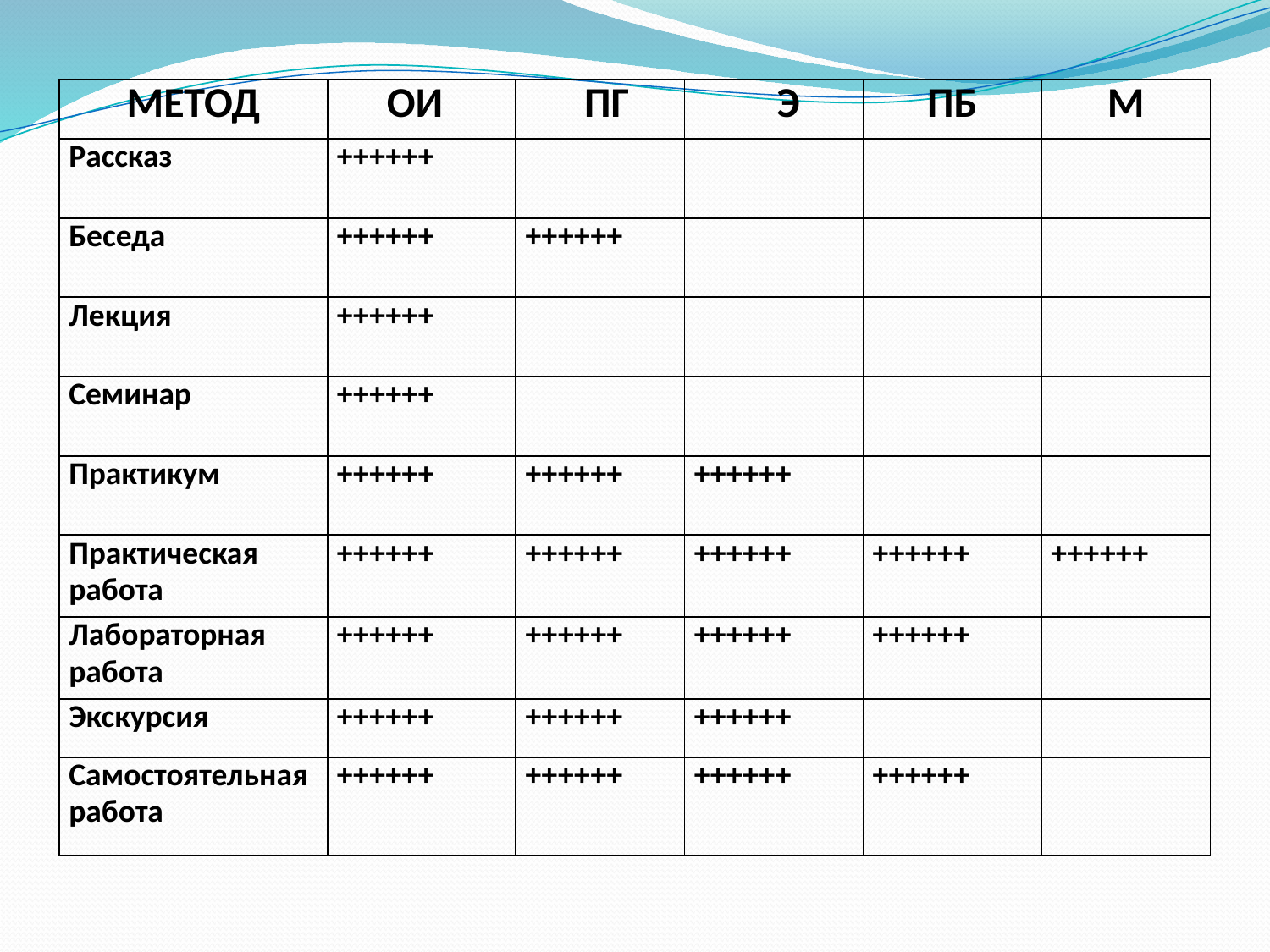

| МЕТОД | ОИ | ПГ | Э | ПБ | М |
| --- | --- | --- | --- | --- | --- |
| Рассказ | ++++++ |  |  |  |  |
| Беседа | ++++++ | ++++++ |  |  |  |
| Лекция | ++++++ |  |  |  |  |
| Семинар | ++++++ |  |  |  |  |
| Практикум | ++++++ | ++++++ | ++++++ |  |  |
| Практическая работа | ++++++ | ++++++ | ++++++ | ++++++ | ++++++ |
| Лабораторная работа | ++++++ | ++++++ | ++++++ | ++++++ |  |
| Экскурсия | ++++++ | ++++++ | ++++++ |  |  |
| Самостоятельная работа | ++++++ | ++++++ | ++++++ | ++++++ |  |